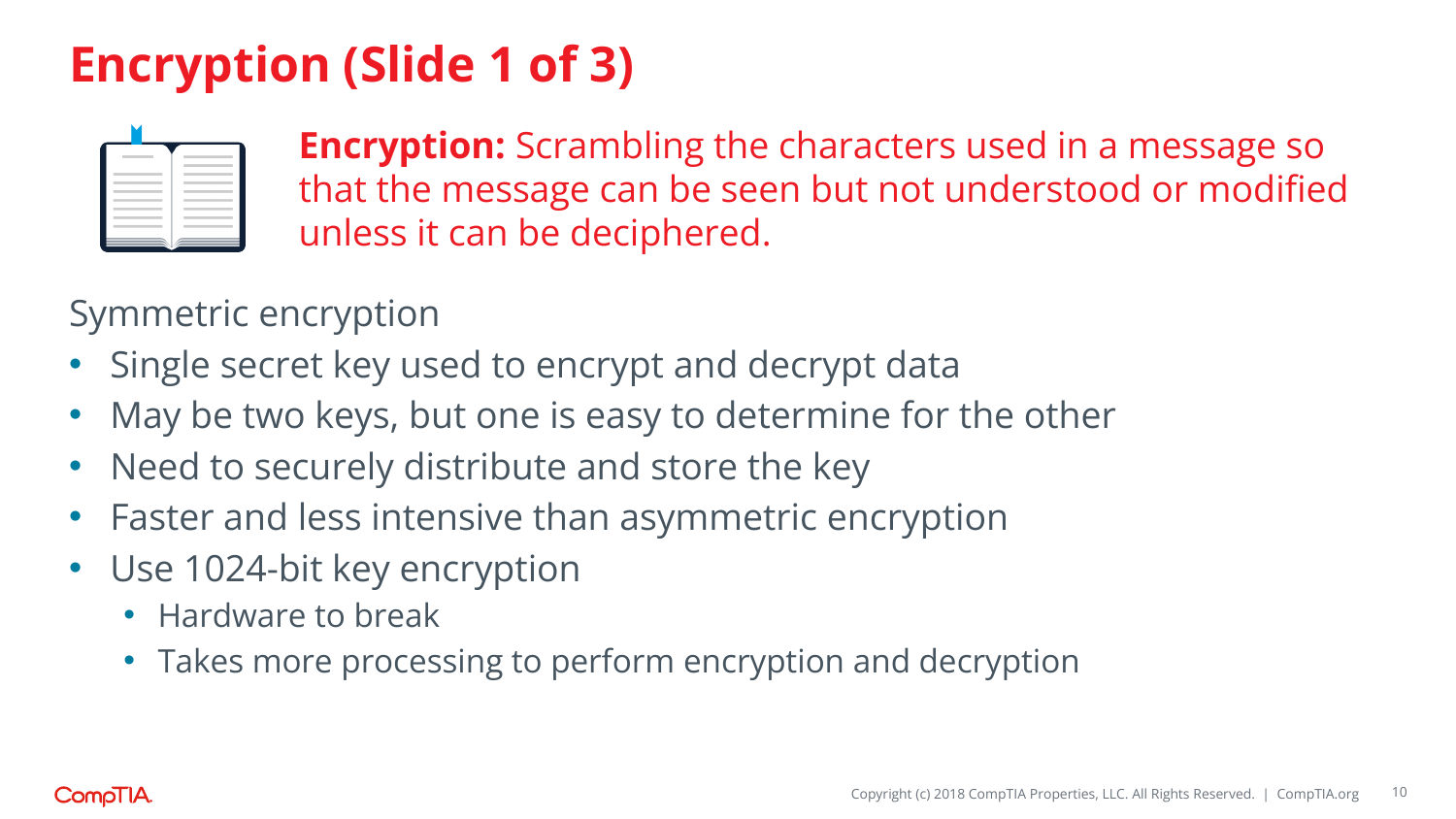

# Encryption (Slide 1 of 3)
Encryption: Scrambling the characters used in a message so that the message can be seen but not understood or modified unless it can be deciphered.
Symmetric encryption
Single secret key used to encrypt and decrypt data
May be two keys, but one is easy to determine for the other
Need to securely distribute and store the key
Faster and less intensive than asymmetric encryption
Use 1024-bit key encryption
Hardware to break
Takes more processing to perform encryption and decryption
10